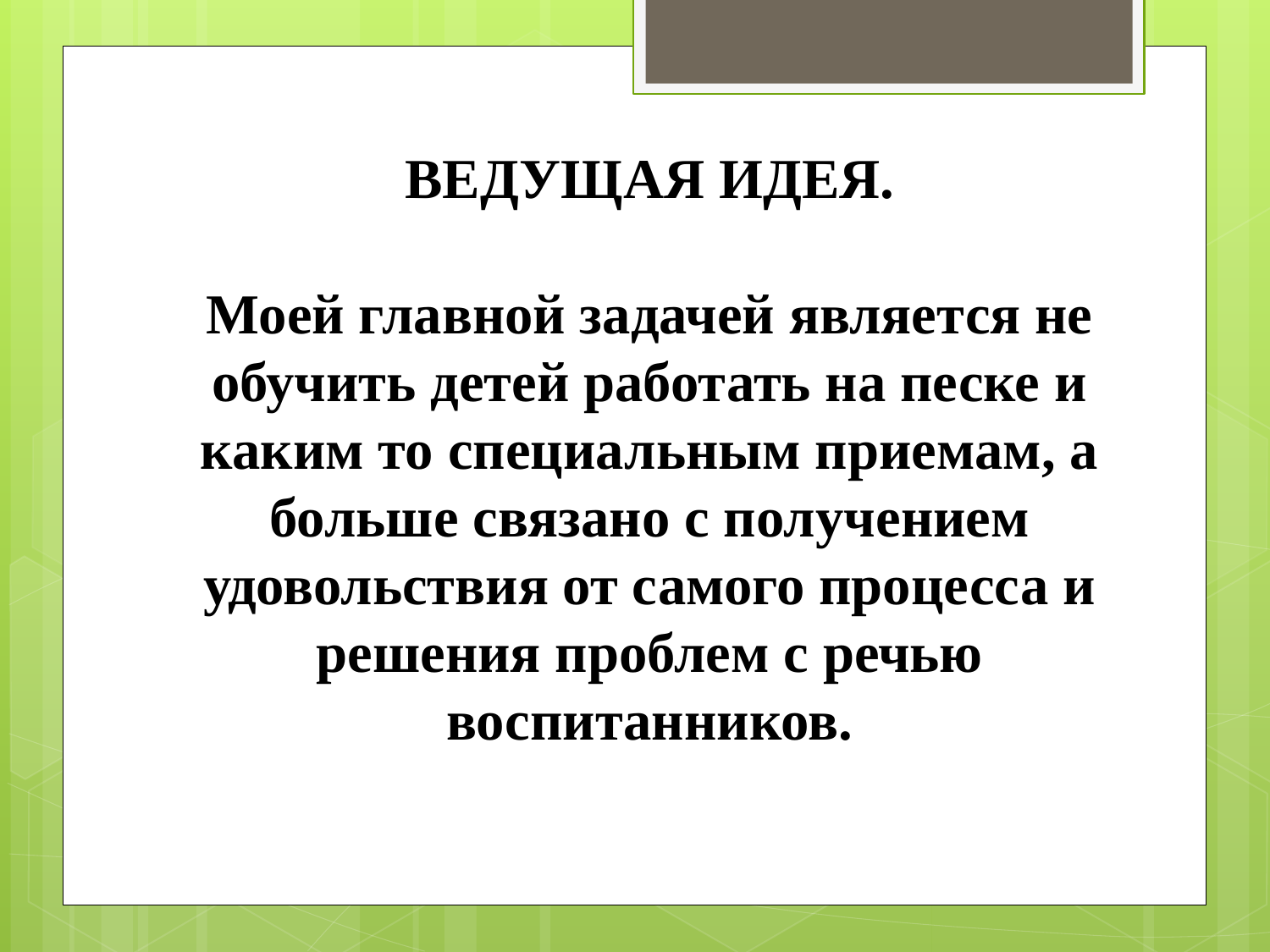

ВЕДУЩАЯ ИДЕЯ.

Моей главной задачей является не обучить детей работать на песке и каким то специальным приемам, а больше связано с получением удовольствия от самого процесса и решения проблем с речью воспитанников.